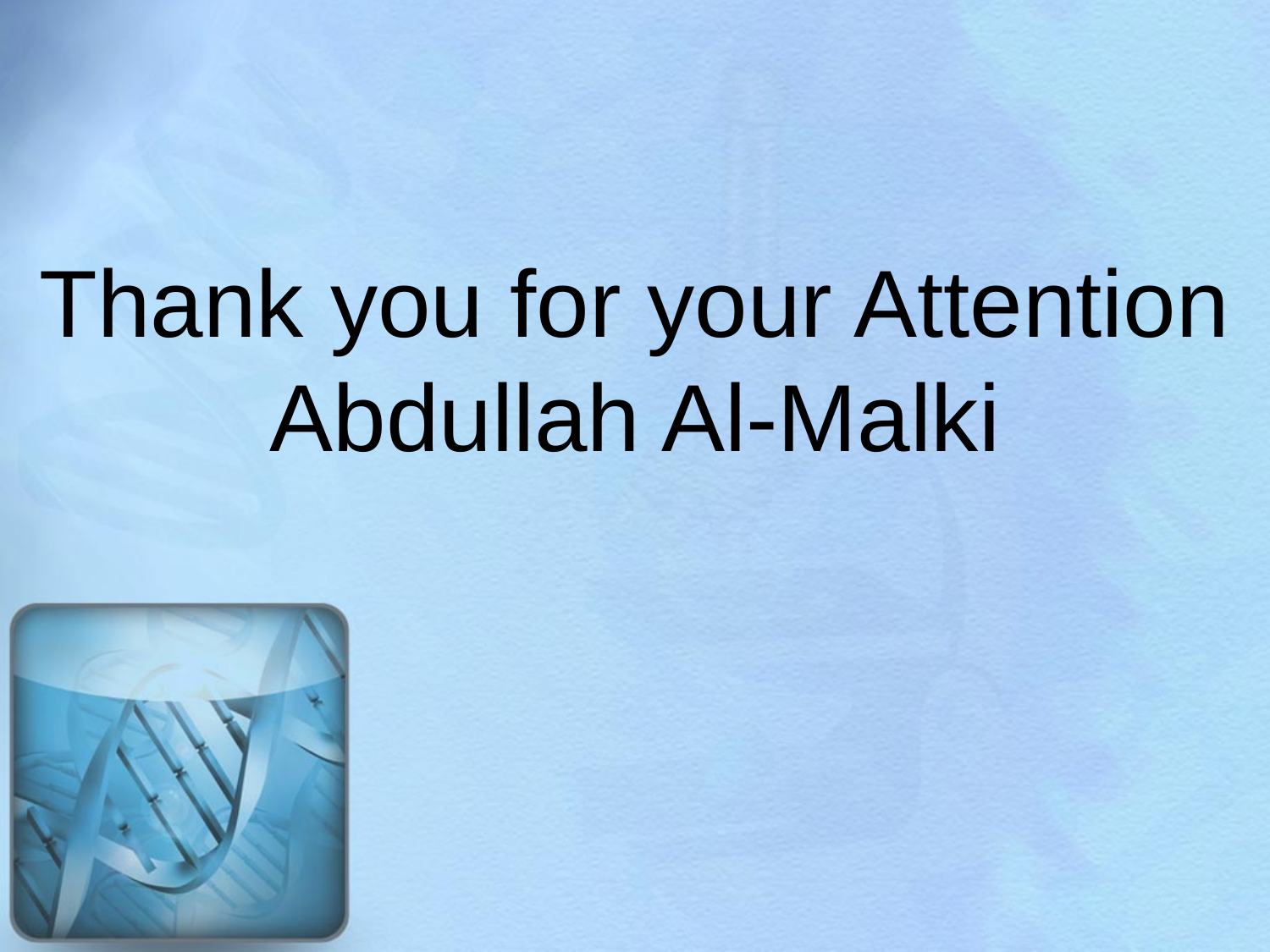

Thank you for your Attention
Abdullah Al-Malki